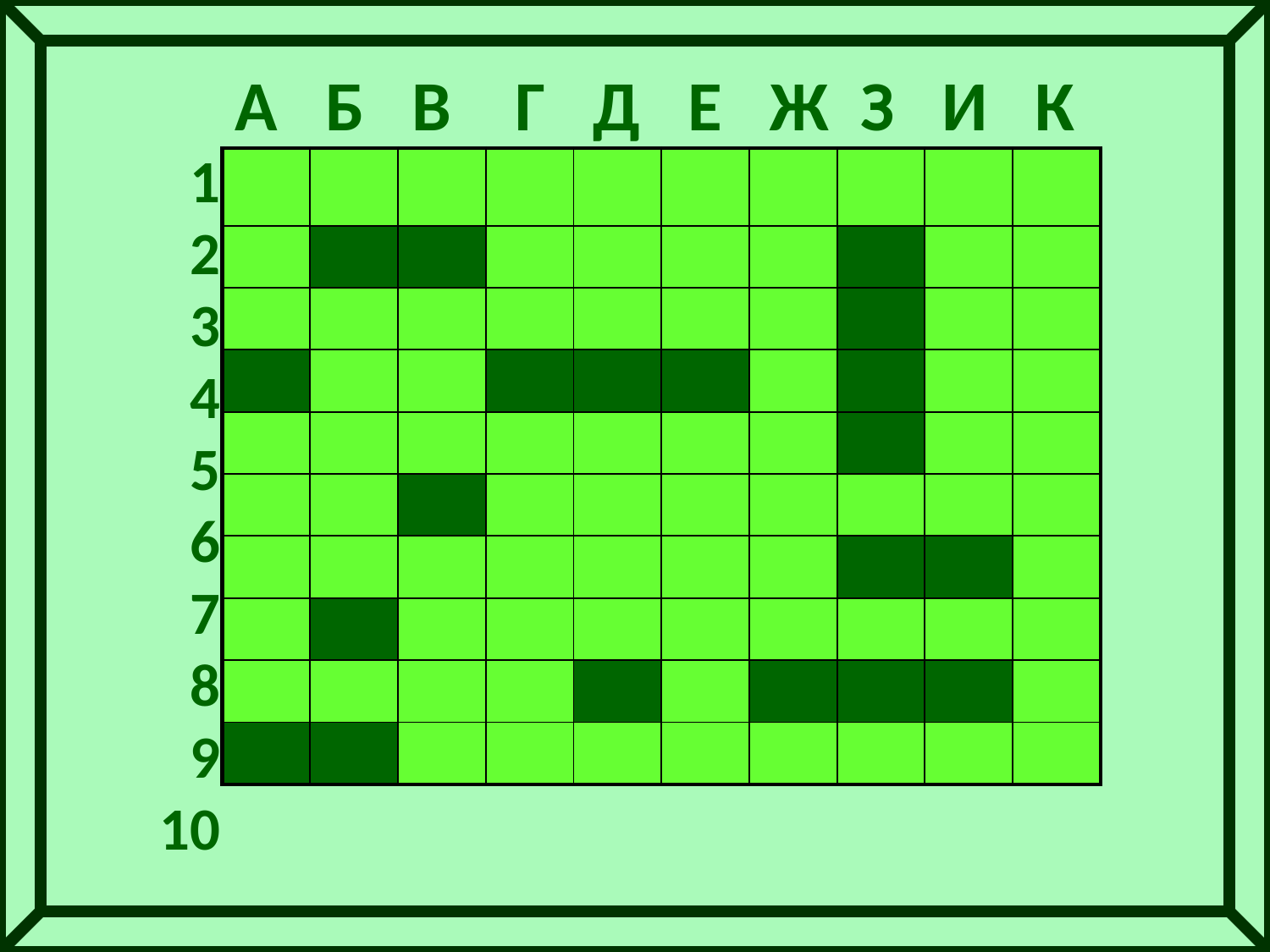

А   Б   В    Г   Д   Е   Ж  З   И   К
1
2
3
4
5
6
7
8
9
10
|  |  |  |  |  |  |  |  |  |  |
| --- | --- | --- | --- | --- | --- | --- | --- | --- | --- |
|  |  |  |  |  |  |  |  |  |  |
|  |  |  |  |  |  |  |  |  |  |
|  |  |  |  |  |  |  |  |  |  |
|  |  |  |  |  |  |  |  |  |  |
|  |  |  |  |  |  |  |  |  |  |
|  |  |  |  |  |  |  |  |  |  |
|  |  |  |  |  |  |  |  |  |  |
|  |  |  |  |  |  |  |  |  |  |
|  |  |  |  |  |  |  |  |  |  |